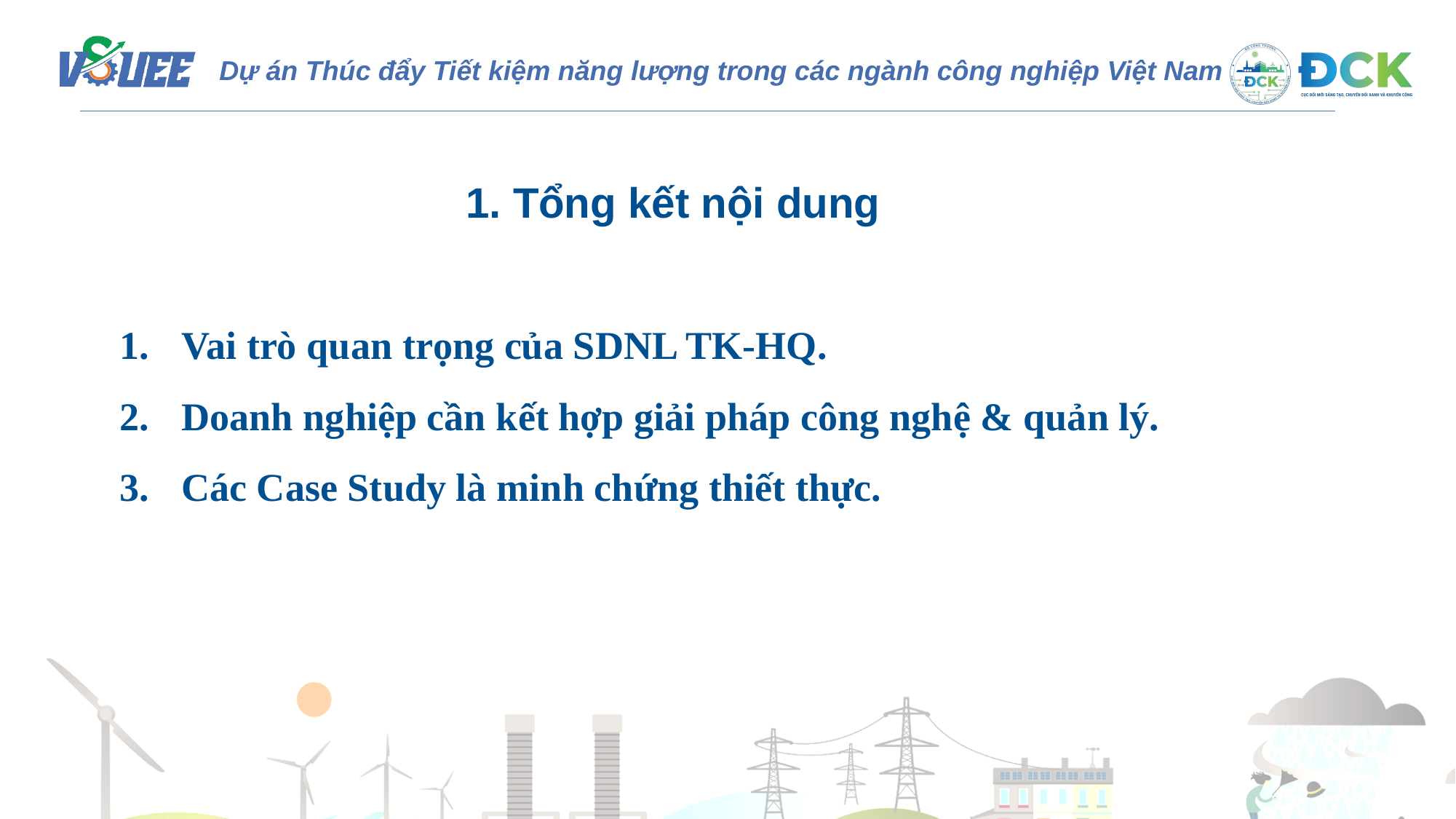

1. Tổng kết nội dung

Vai trò quan trọng của SDNL TK-HQ.
Doanh nghiệp cần kết hợp giải pháp công nghệ & quản lý.
Các Case Study là minh chứng thiết thực.